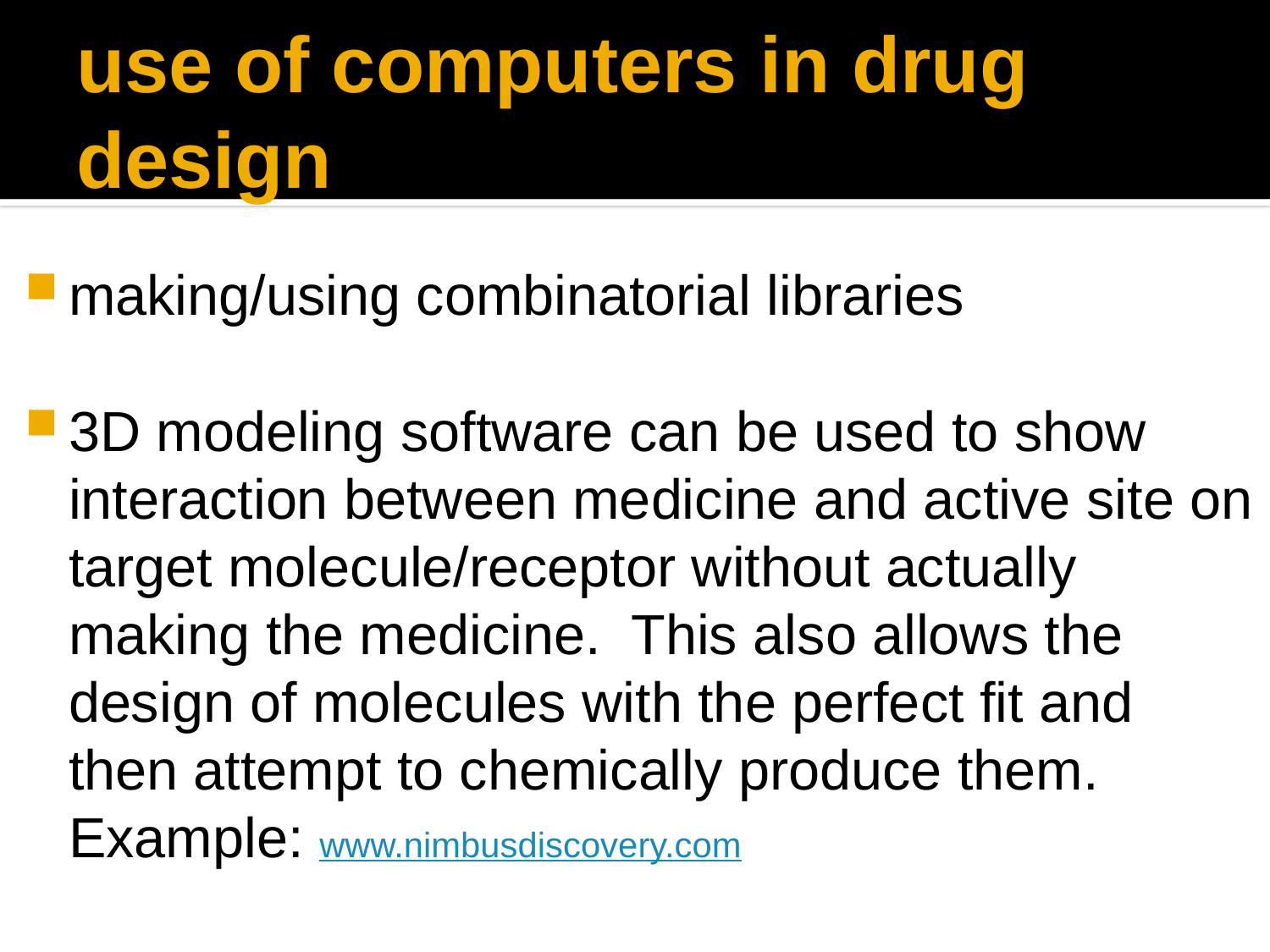

# use of computers in drug design
making/using combinatorial libraries

3D modeling software can be used to show interaction between medicine and active site on target molecule/receptor without actually making the medicine.  This also allows the design of molecules with the perfect fit and then attempt to chemically produce them. Example: www.nimbusdiscovery.com